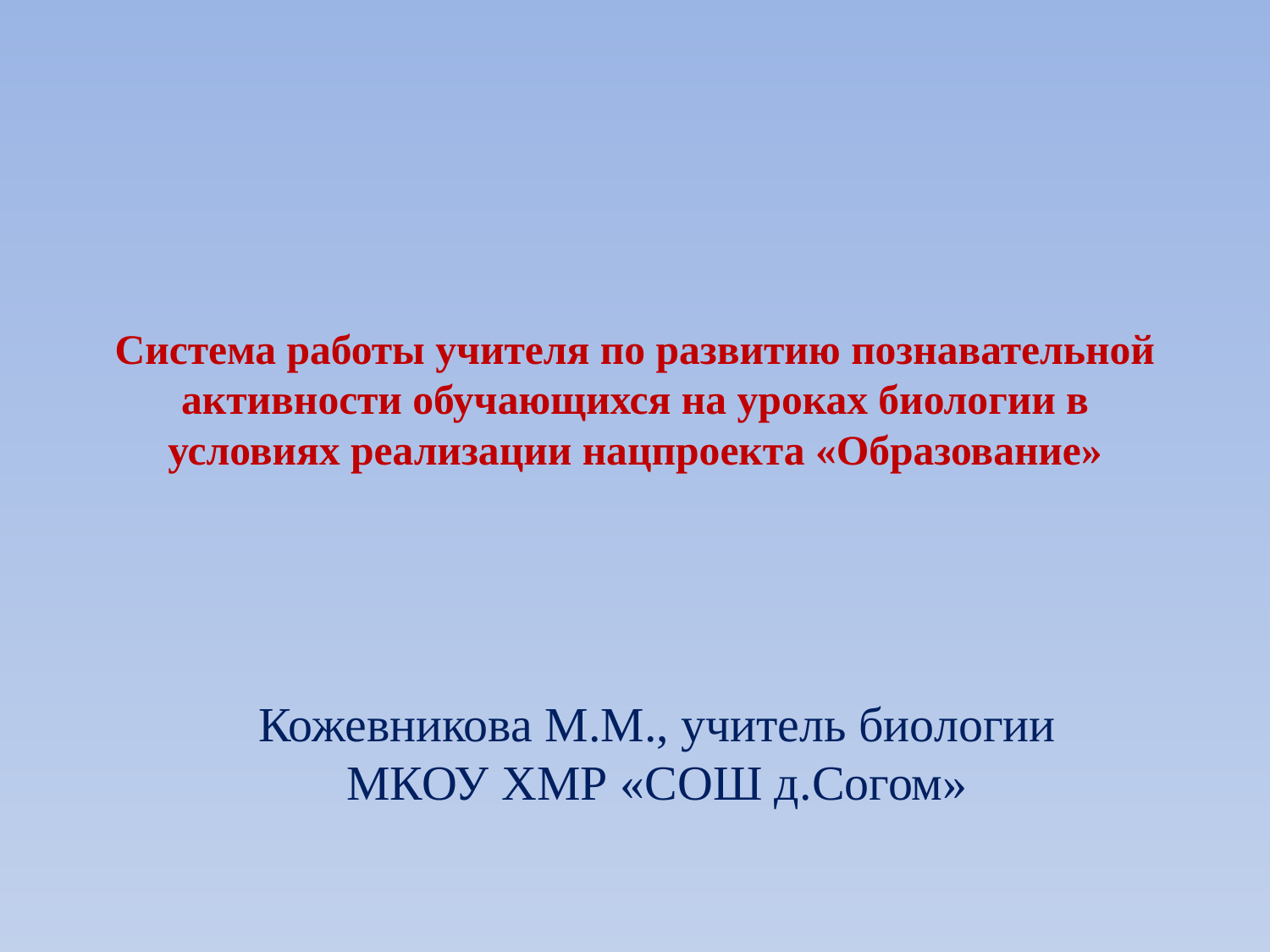

# Система работы учителя по развитию познавательной активности обучающихся на уроках биологии в условиях реализации нацпроекта «Образование»
Кожевникова М.М., учитель биологии МКОУ ХМР «СОШ д.Согом»